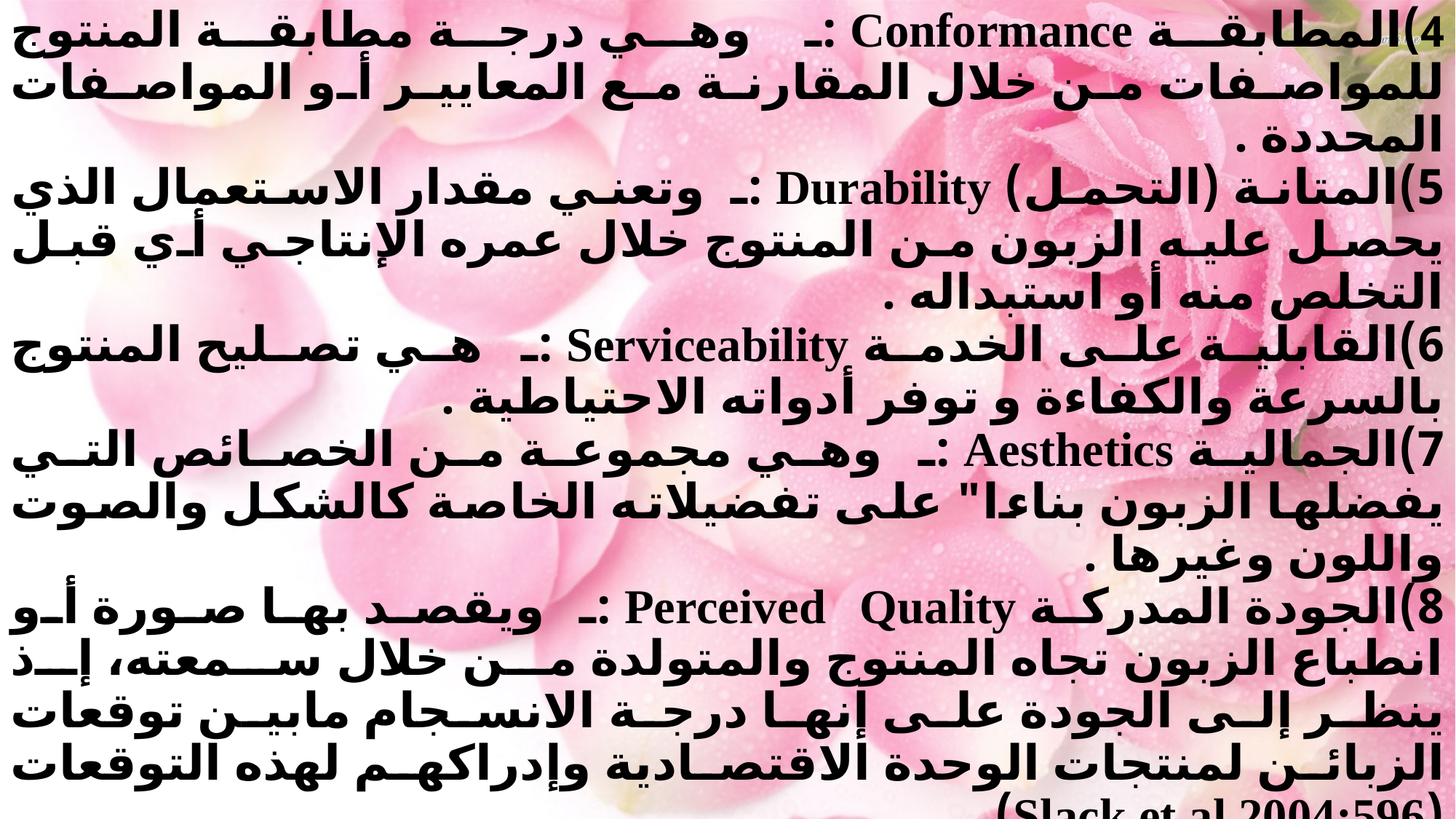

4)المطابقة Conformance :ـ وهي درجة مطابقة المنتوج للمواصفات من خلال المقارنة مع المعايير أو المواصفات المحددة .
5)المتانة (التحمل) Durability :ـ وتعني مقدار الاستعمال الذي يحصل عليه الزبون من المنتوج خلال عمره الإنتاجي أي قبل التخلص منه أو استبداله .
6)القابلية على الخدمة Serviceability :ـ هي تصليح المنتوج بالسرعة والكفاءة و توفر أدواته الاحتياطية .
7)الجمالية Aesthetics :ـ وهي مجموعة من الخصائص التي يفضلها الزبون بناءا" على تفضيلاته الخاصة كالشكل والصوت واللون وغيرها .
8)الجودة المدركة Perceived Quality :ـ ويقصد بها صورة أو انطباع الزبون تجاه المنتوج والمتولدة من خلال سمعته، إذ ينظر إلى الجودة على إنها درجة الانسجام مابين توقعات الزبائن لمنتجات الوحدة الاقتصادية وإدراكهم لهذه التوقعات (Slack,et.al,2004:596).